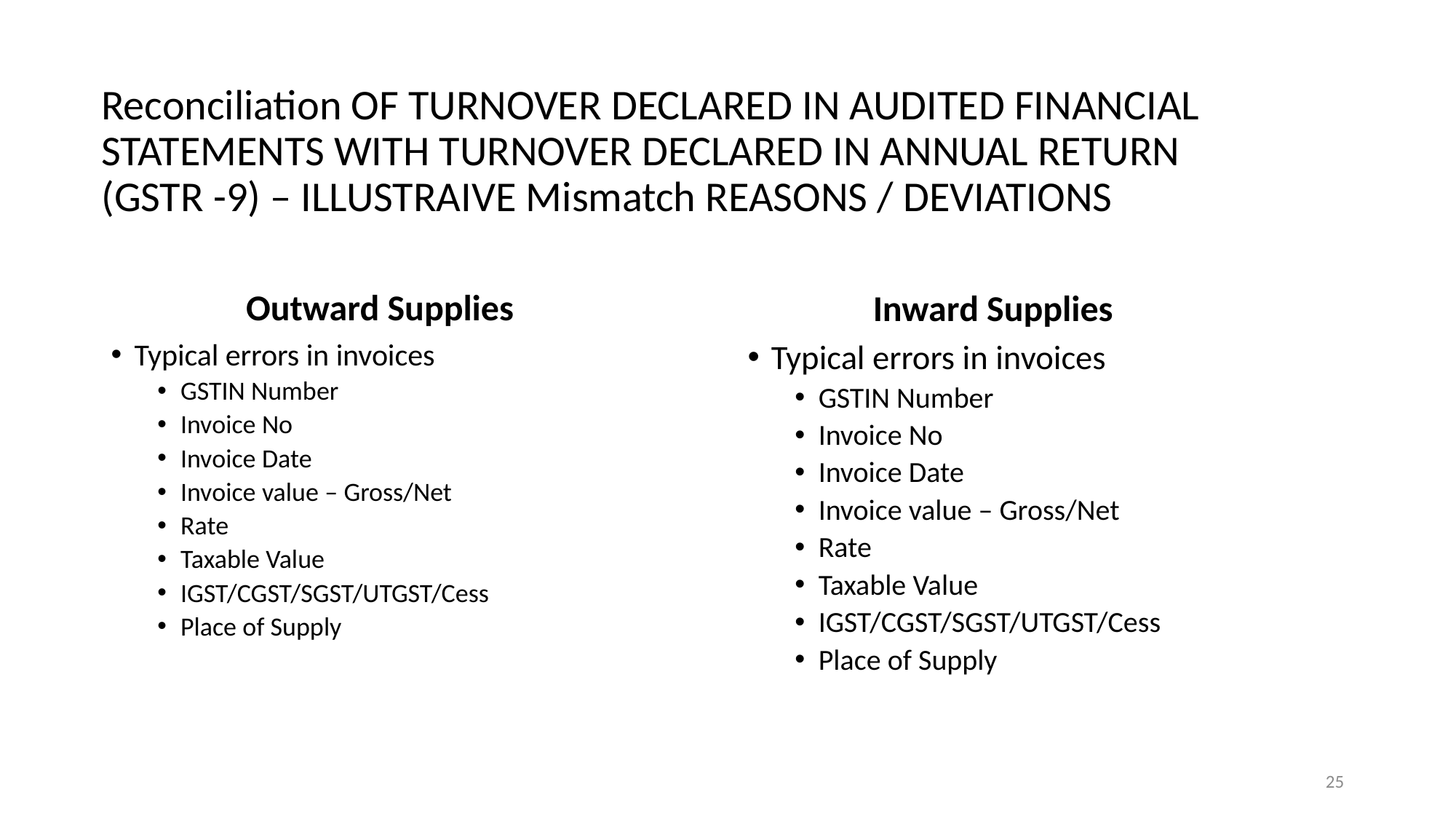

# Reconciliation OF TURNOVER DECLARED IN AUDITED FINANCIAL  STATEMENTS WITH TURNOVER DECLARED IN ANNUAL RETURN (GSTR -9) – ILLUSTRAIVE Mismatch REASONS / DEVIATIONS
Outward Supplies
Inward Supplies
Typical errors in invoices
GSTIN Number
Invoice No
Invoice Date
Invoice value – Gross/Net
Rate
Taxable Value
IGST/CGST/SGST/UTGST/Cess
Place of Supply

Typical errors in invoices
GSTIN Number
Invoice No
Invoice Date
Invoice value – Gross/Net
Rate
Taxable Value
IGST/CGST/SGST/UTGST/Cess
Place of Supply
25